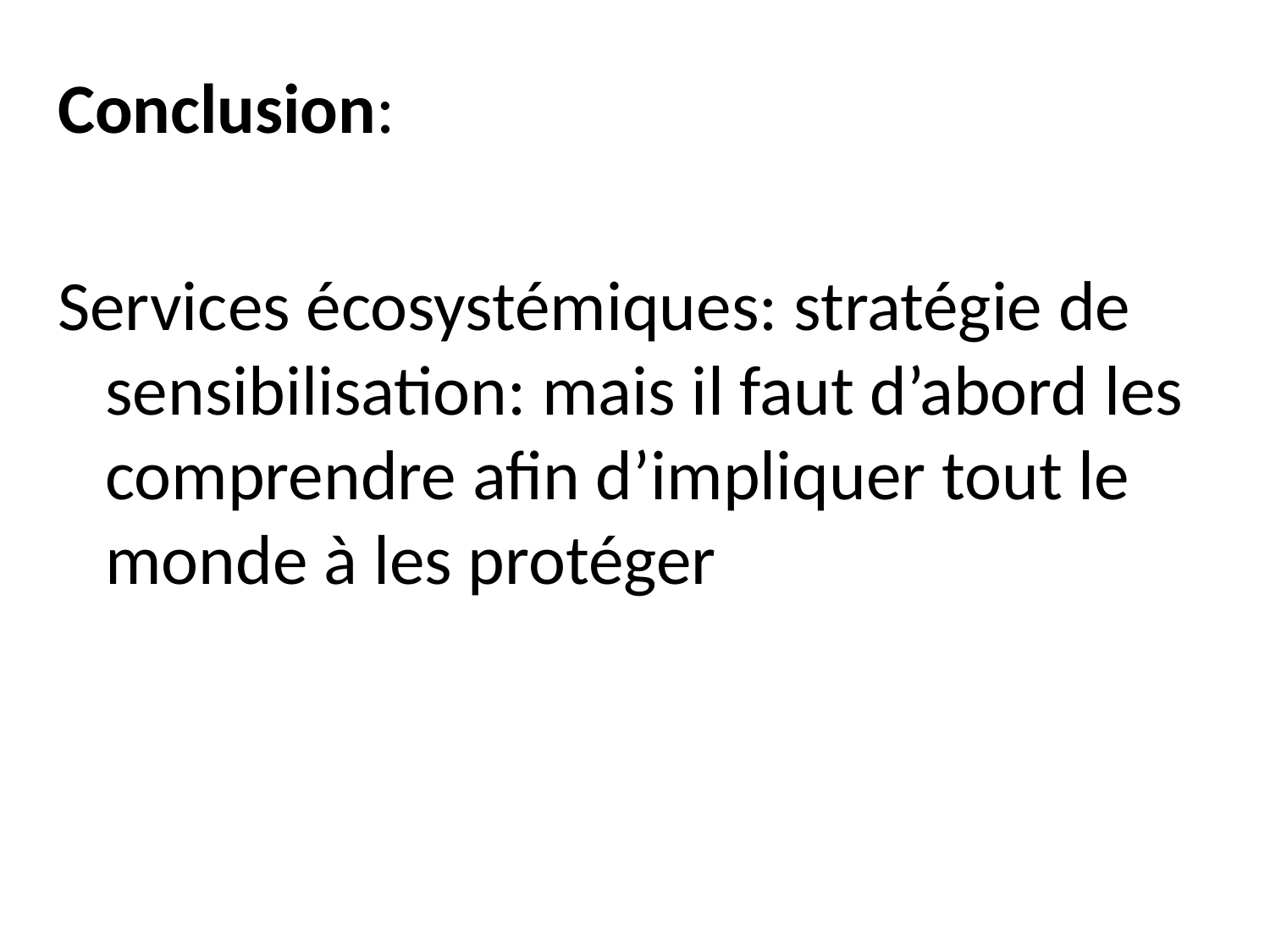

Conclusion:

Services écosystémiques: stratégie de sensibilisation: mais il faut d’abord les comprendre afin d’impliquer tout le monde à les protéger